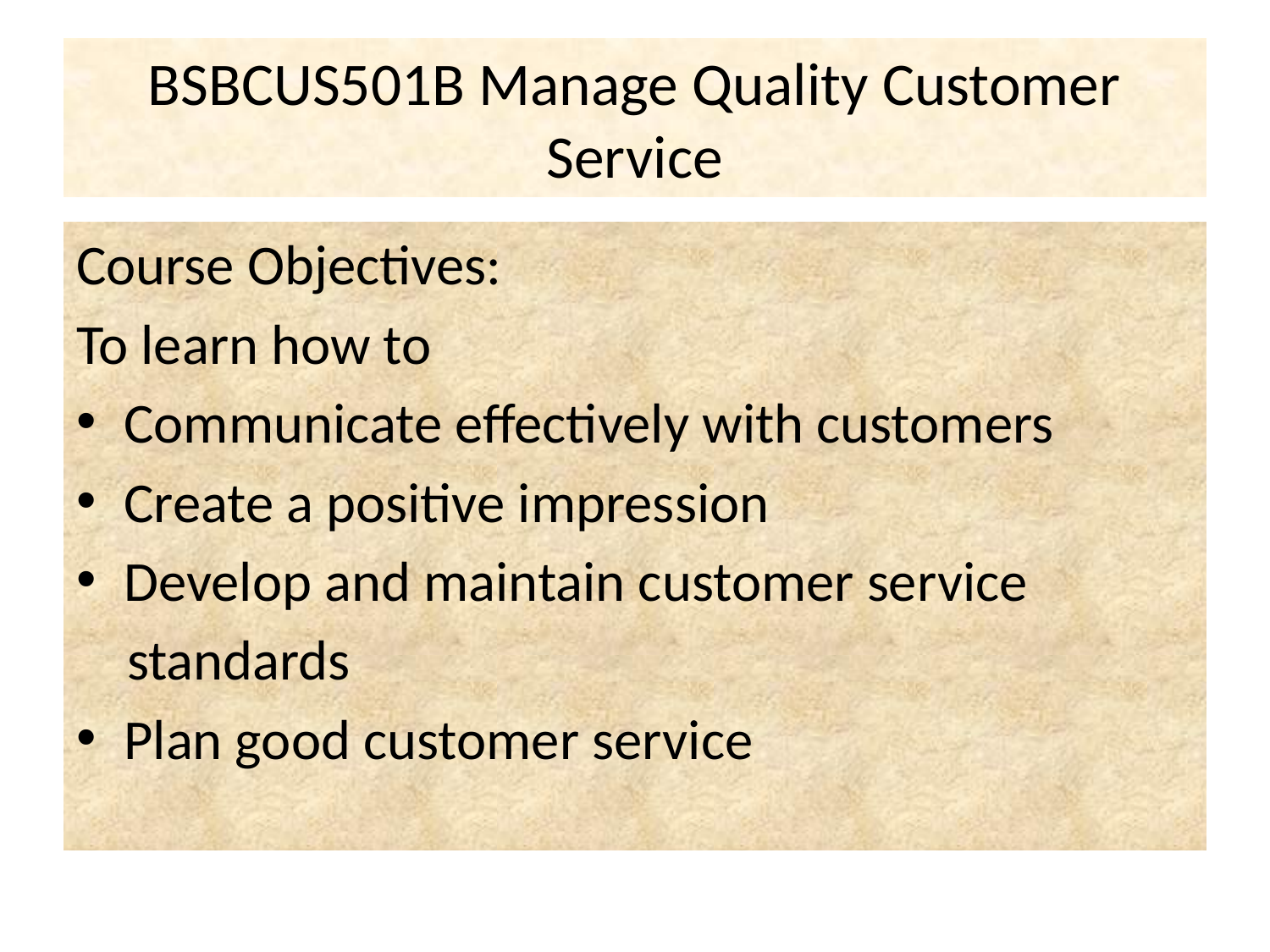

# BSBCUS501B Manage Quality Customer Service
Course Objectives:
To learn how to
Communicate effectively with customers
Create a positive impression
Develop and maintain customer service
    standards
Plan good customer service